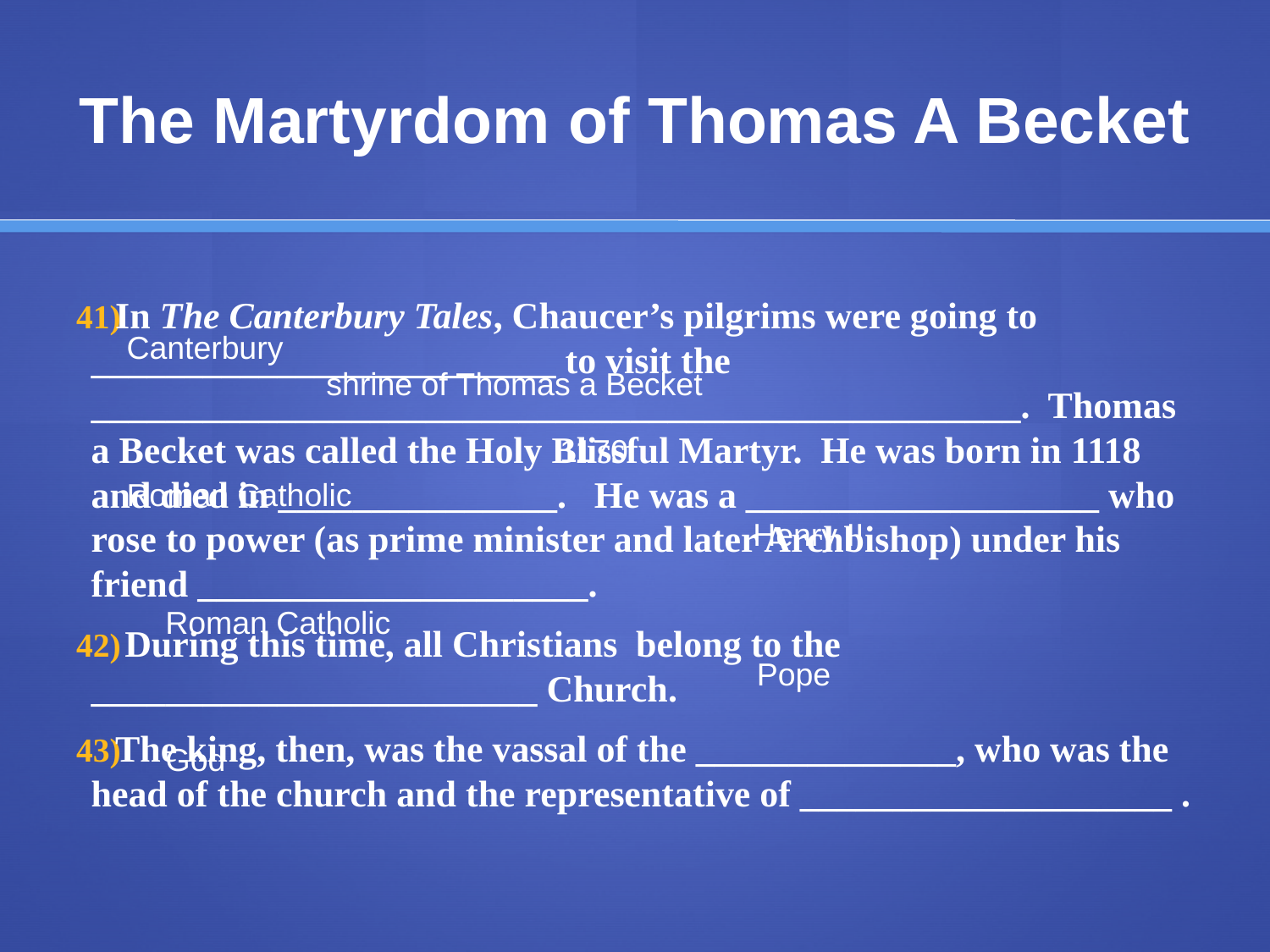

# The Martyrdom of Thomas A Becket
In The Canterbury Tales, Chaucer’s pilgrims were going to _________________________ to visit the __________________________________________________.  Thomas a Becket was called the Holy Blissful Martyr.  He was born in 1118 and died in _______________.   He was a ___________________ who rose to power (as prime minister and later Archbishop) under his friend _____________________.
 During this time, all Christians  belong to the ________________________ Church.
The king, then, was the vassal of the ______________, who was the head of the church and the representative of ____________________ .

Canterbury
shrine of Thomas a Becket
1170
Roman Catholic
Henry II
Roman Catholic
Pope
God